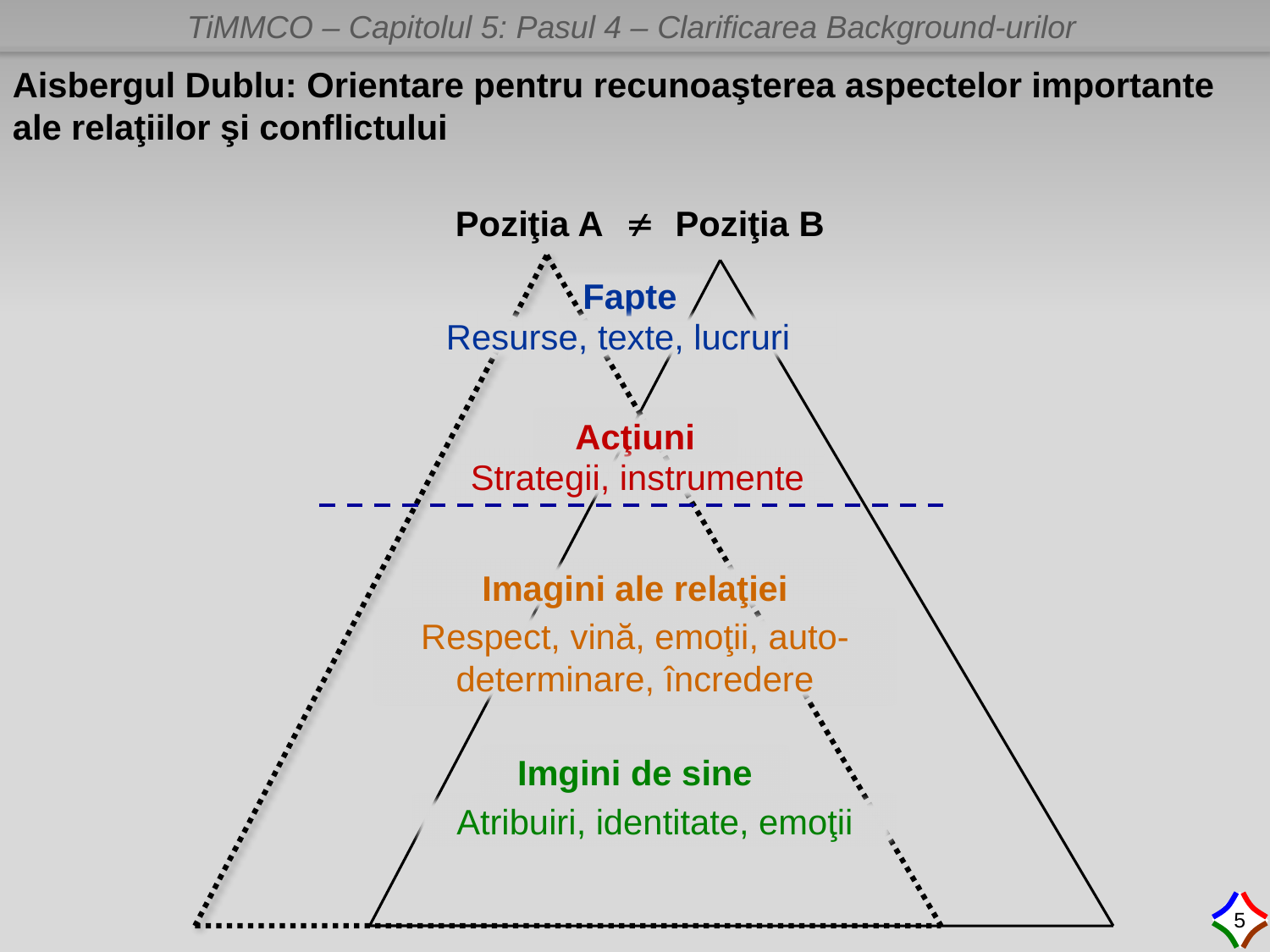

Aisbergul Dublu: Orientare pentru recunoaşterea aspectelor importante ale relaţiilor şi conflictului
≠
Poziţia A
Poziţia B

Fapte
Resurse, texte, lucruri
Acţiuni
Strategii, instrumente
Imagini ale relaţiei
Respect, vină, emoţii, auto-determinare, încredere
Imgini de sine
Atribuiri, identitate, emoţii